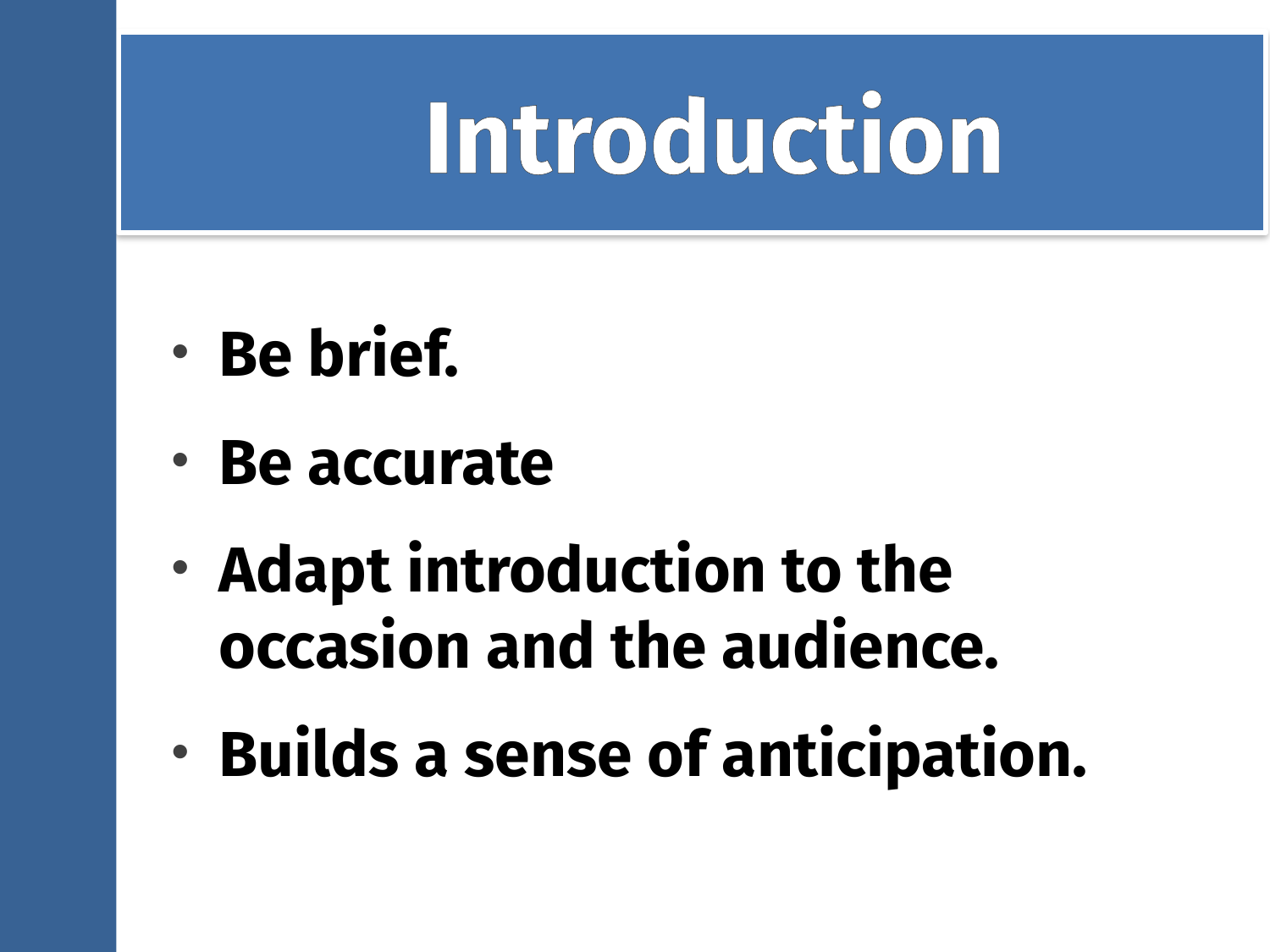

# Introduction
Be brief.
Be accurate
Adapt introduction to the occasion and the audience.
Builds a sense of anticipation.